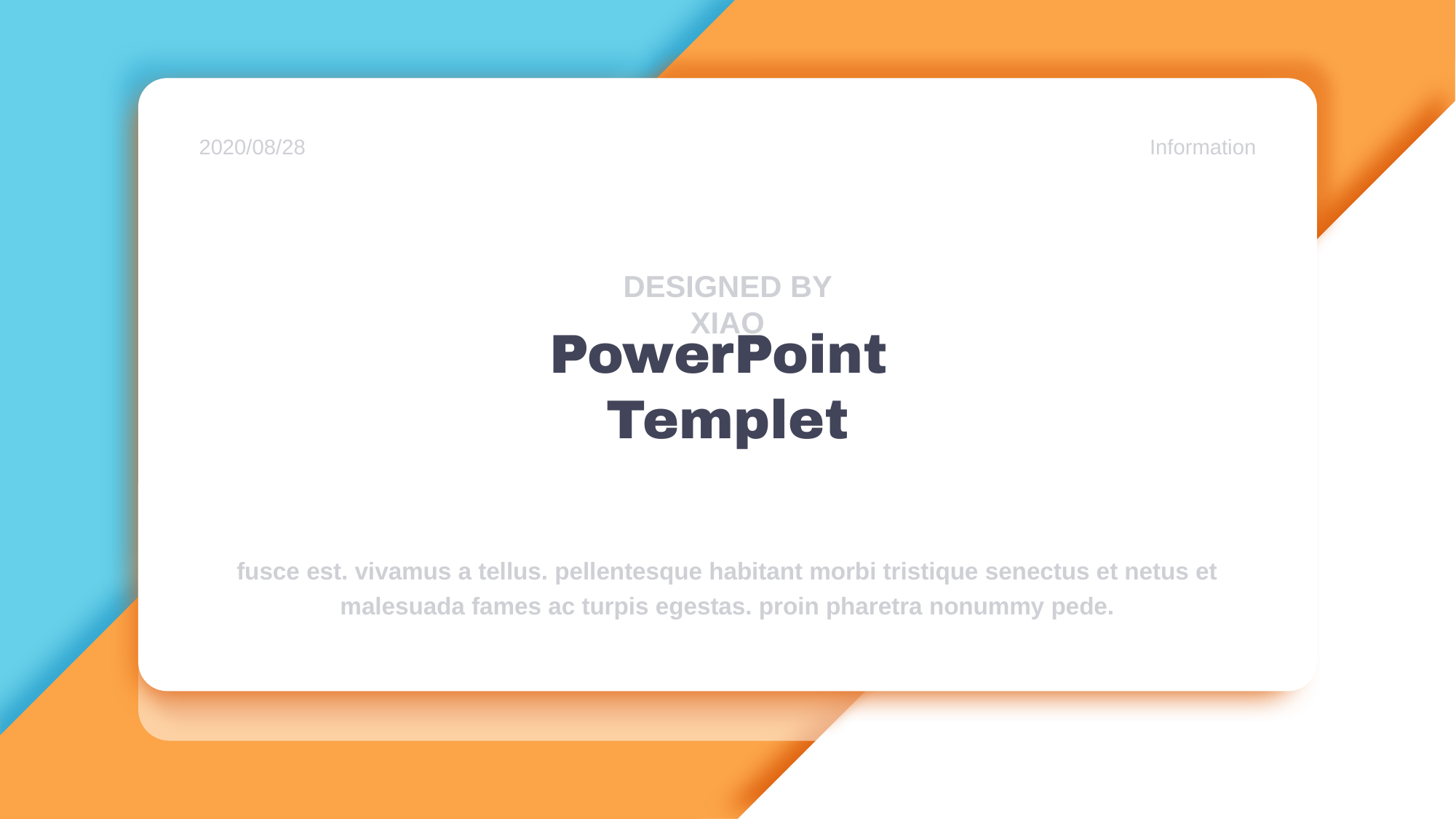

2020/08/28
Information
DESIGNED BY XIAO
PowerPoint
Templet
fusce est. vivamus a tellus. pellentesque habitant morbi tristique senectus et netus et malesuada fames ac turpis egestas. proin pharetra nonummy pede.